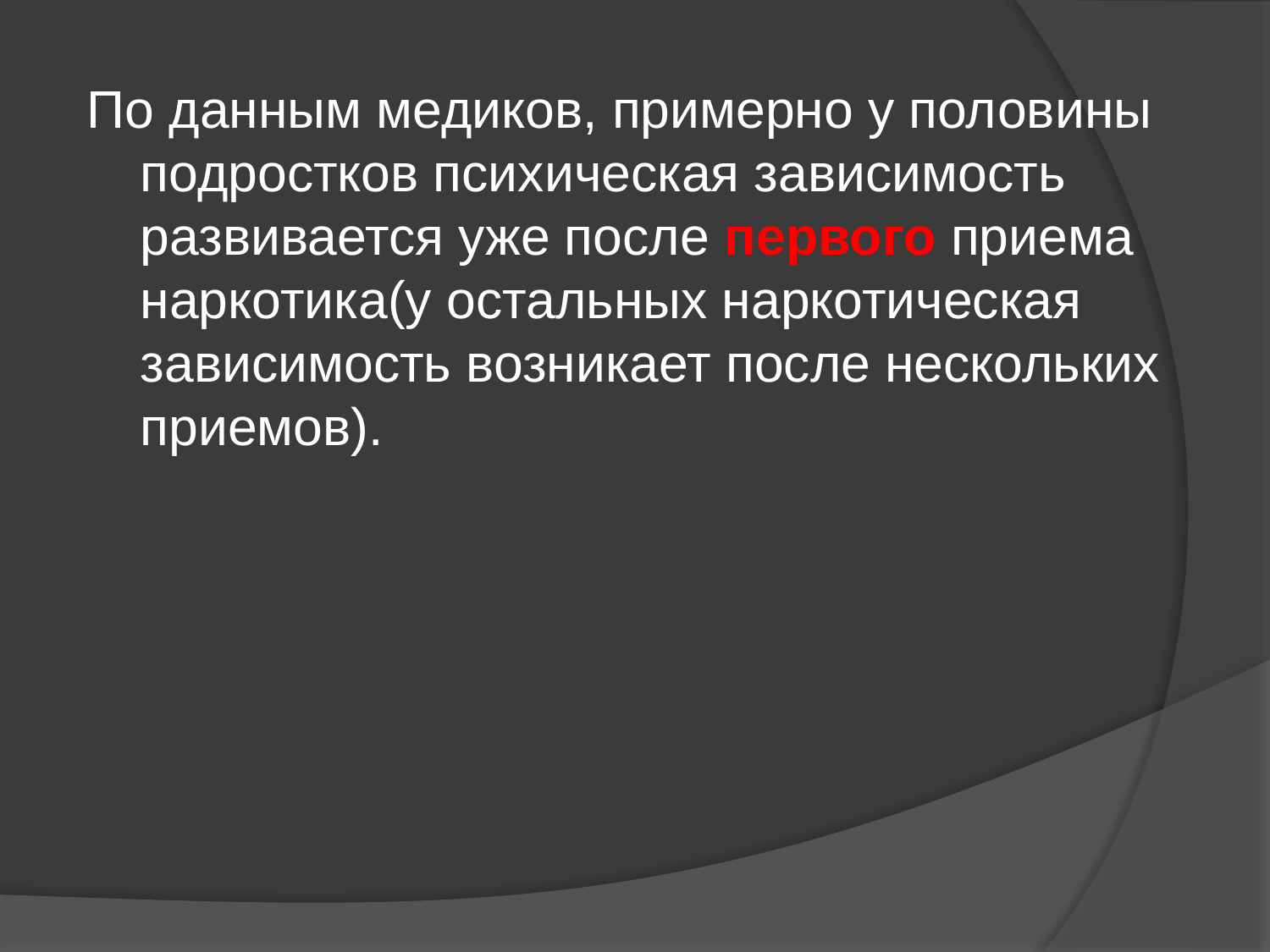

По данным медиков, примерно у половины подростков психическая зависимость развивается уже после первого приема наркотика(у остальных наркотическая зависимость возникает после нескольких приемов).